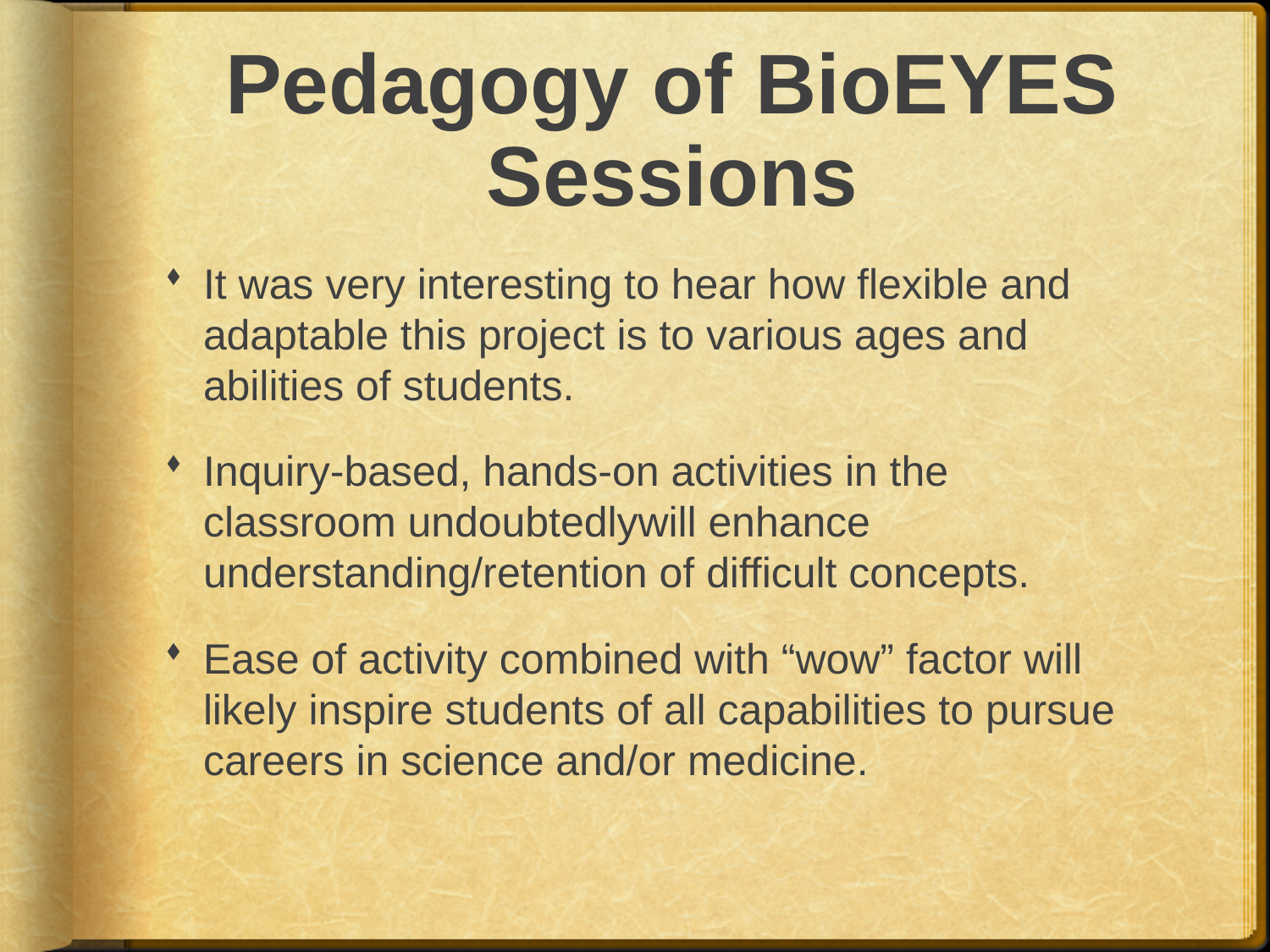

# Pedagogy of BioEYES Sessions
It was very interesting to hear how flexible and adaptable this project is to various ages and abilities of students.
Inquiry-based, hands-on activities in the classroom undoubtedlywill enhance understanding/retention of difficult concepts.
Ease of activity combined with “wow” factor will likely inspire students of all capabilities to pursue careers in science and/or medicine.